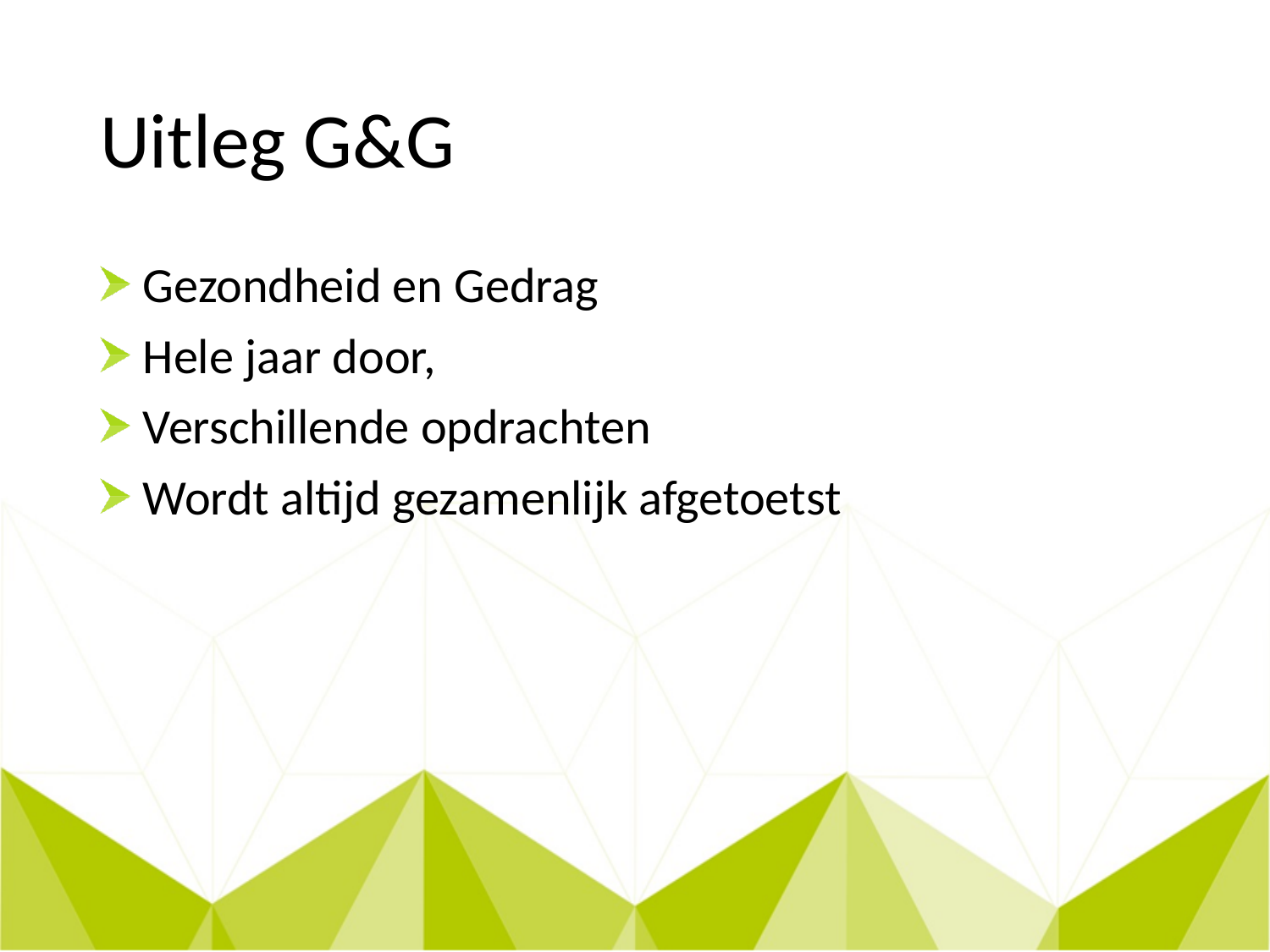

# Uitleg G&G
 Gezondheid en Gedrag
 Hele jaar door,
 Verschillende opdrachten
 Wordt altijd gezamenlijk afgetoetst